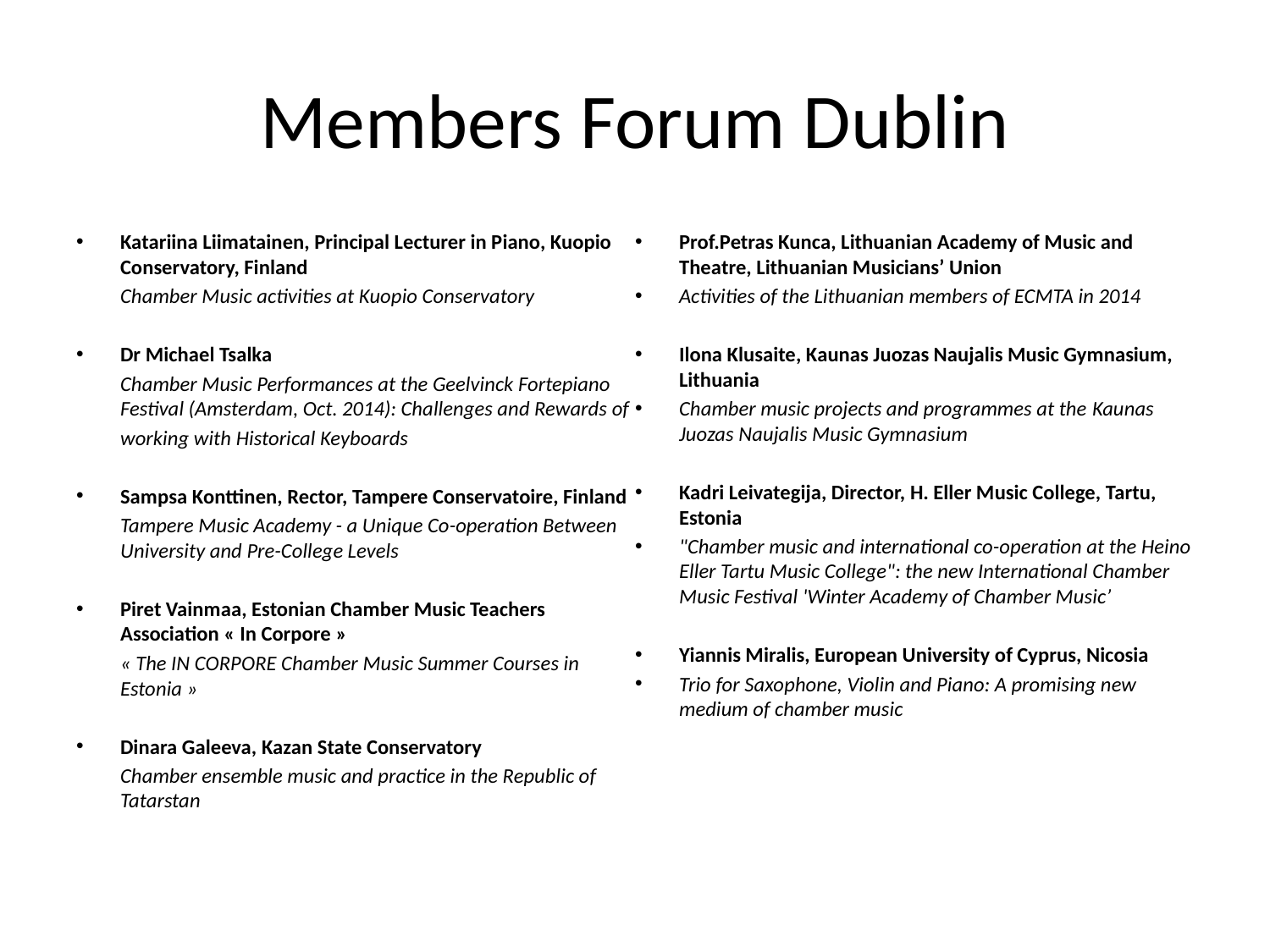

# Members Forum Dublin
Katariina Liimatainen, Principal Lecturer in Piano, Kuopio Conservatory, Finland
	Chamber Music activities at Kuopio Conservatory

Dr Michael Tsalka
	Chamber Music Performances at the Geelvinck Fortepiano Festival (Amsterdam, Oct. 2014): Challenges and Rewards of
	working with Historical Keyboards

Sampsa Konttinen, Rector, Tampere Conservatoire, Finland
	Tampere Music Academy - a Unique Co-operation Between University and Pre-College Levels

Piret Vainmaa, Estonian Chamber Music Teachers Association « In Corpore »
	« The IN CORPORE Chamber Music Summer Courses in Estonia »

Dinara Galeeva, Kazan State Conservatory
	Chamber ensemble music and practice in the Republic of Tatarstan

Prof.Petras Kunca, Lithuanian Academy of Music and Theatre, Lithuanian Musicians’ Union
Activities of the Lithuanian members of ECMTA in 2014

Ilona Klusaite, Kaunas Juozas Naujalis Music Gymnasium, Lithuania
Chamber music projects and programmes at the Kaunas Juozas Naujalis Music Gymnasium

Kadri Leivategija, Director, H. Eller Music College, Tartu, Estonia
"Chamber music and international co-operation at the Heino Eller Tartu Music College": the new International Chamber Music Festival 'Winter Academy of Chamber Music’

Yiannis Miralis, European University of Cyprus, Nicosia
Trio for Saxophone, Violin and Piano: A promising new medium of chamber music